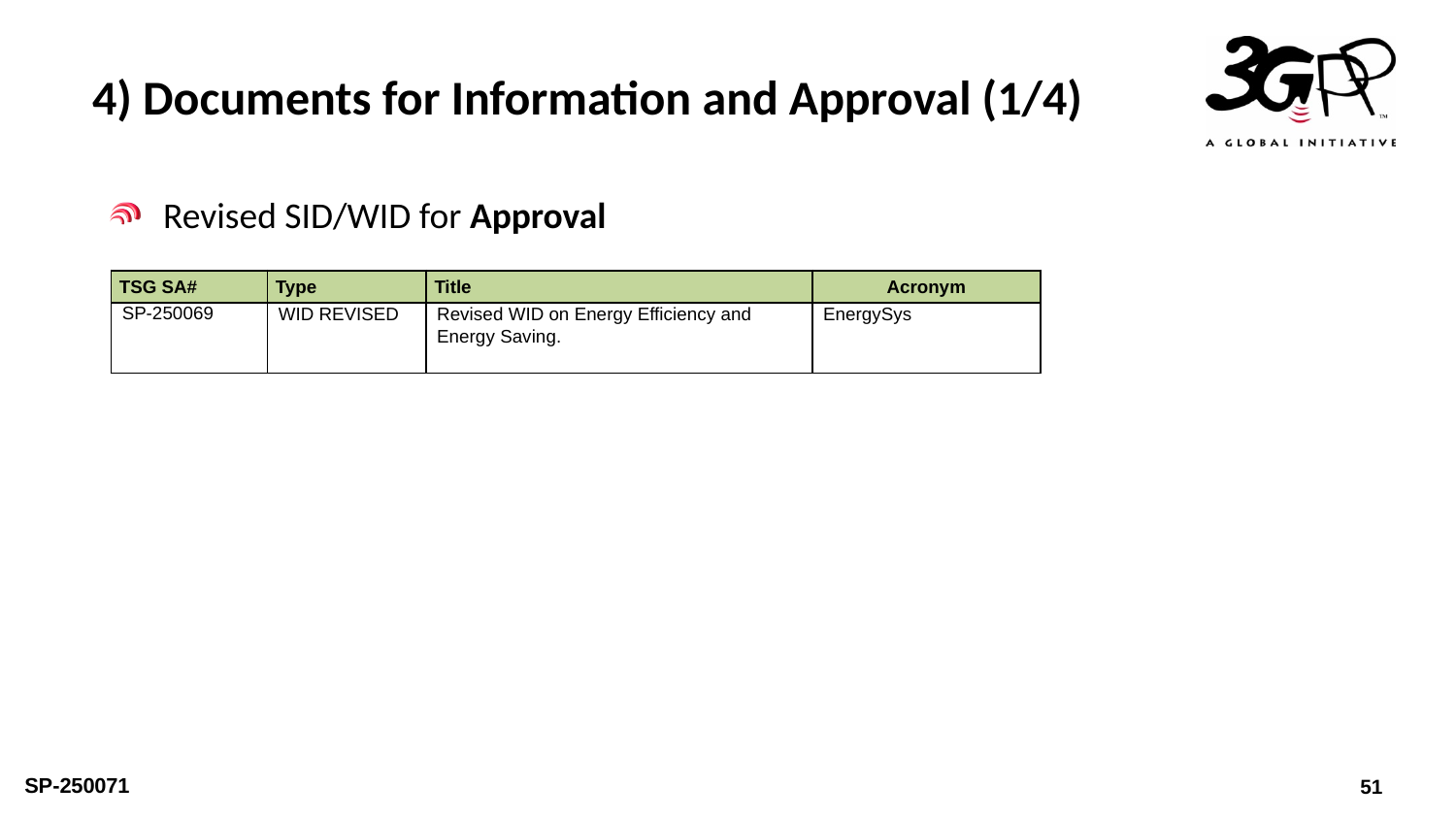

# 4) Documents for Information and Approval (1/4)
Revised SID/WID for Approval

| TSG SA# | Type | Title | Acronym |
| --- | --- | --- | --- |
| SP-250069 | WID REVISED | Revised WID on Energy Efficiency and Energy Saving. | EnergySys |